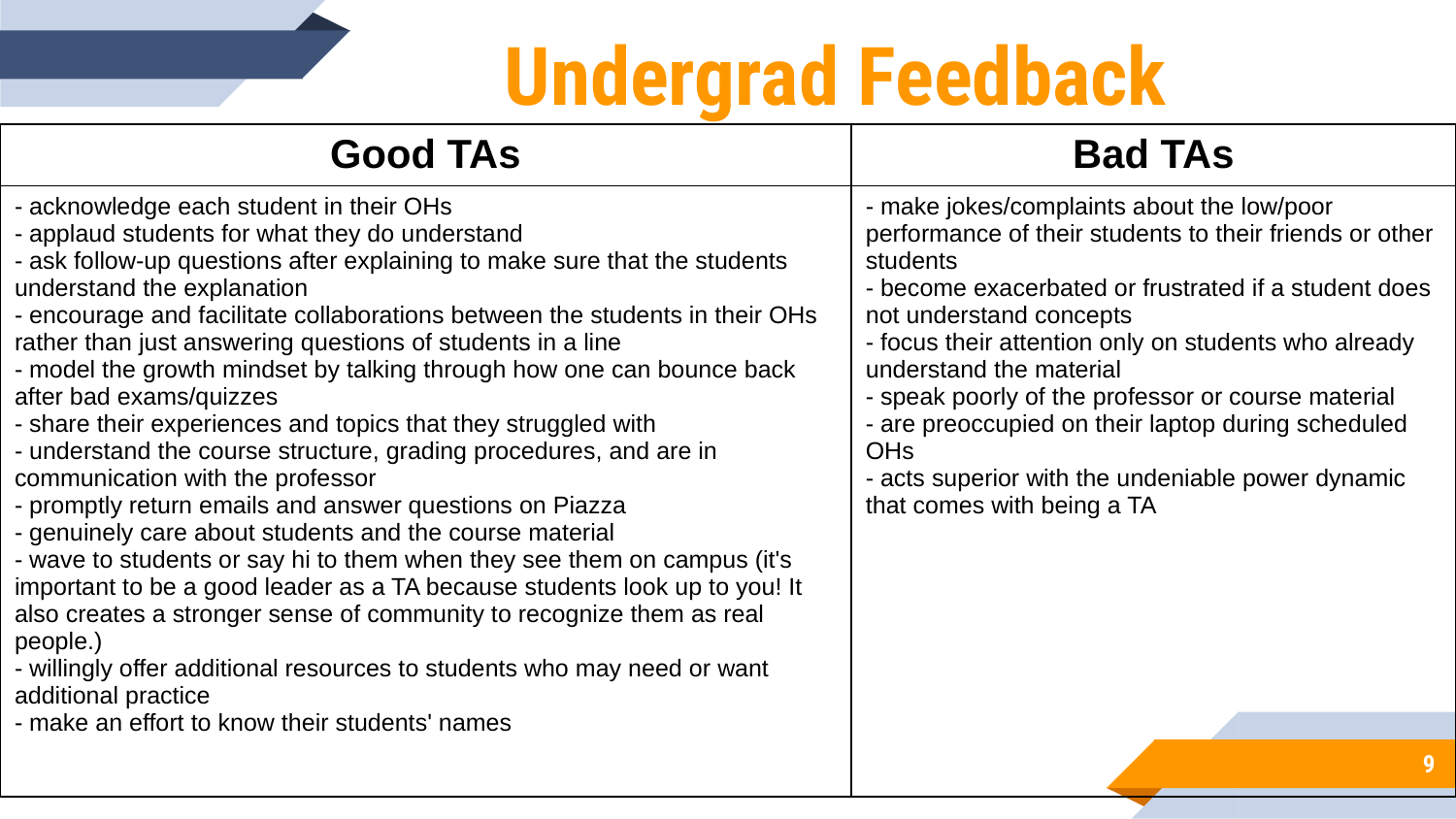

Undergrad Feedback
| Good TAs | Bad TAs |
| --- | --- |
| - acknowledge each student in their OHs - applaud students for what they do understand - ask follow-up questions after explaining to make sure that the students understand the explanation - encourage and facilitate collaborations between the students in their OHs rather than just answering questions of students in a line - model the growth mindset by talking through how one can bounce back after bad exams/quizzes - share their experiences and topics that they struggled with - understand the course structure, grading procedures, and are in communication with the professor - promptly return emails and answer questions on Piazza - genuinely care about students and the course material - wave to students or say hi to them when they see them on campus (it's important to be a good leader as a TA because students look up to you! It also creates a stronger sense of community to recognize them as real people.) - willingly offer additional resources to students who may need or want additional practice - make an effort to know their students' names | - make jokes/complaints about the low/poor performance of their students to their friends or other students - become exacerbated or frustrated if a student does not understand concepts - focus their attention only on students who already understand the material - speak poorly of the professor or course material - are preoccupied on their laptop during scheduled OHs - acts superior with the undeniable power dynamic that comes with being a TA |
9